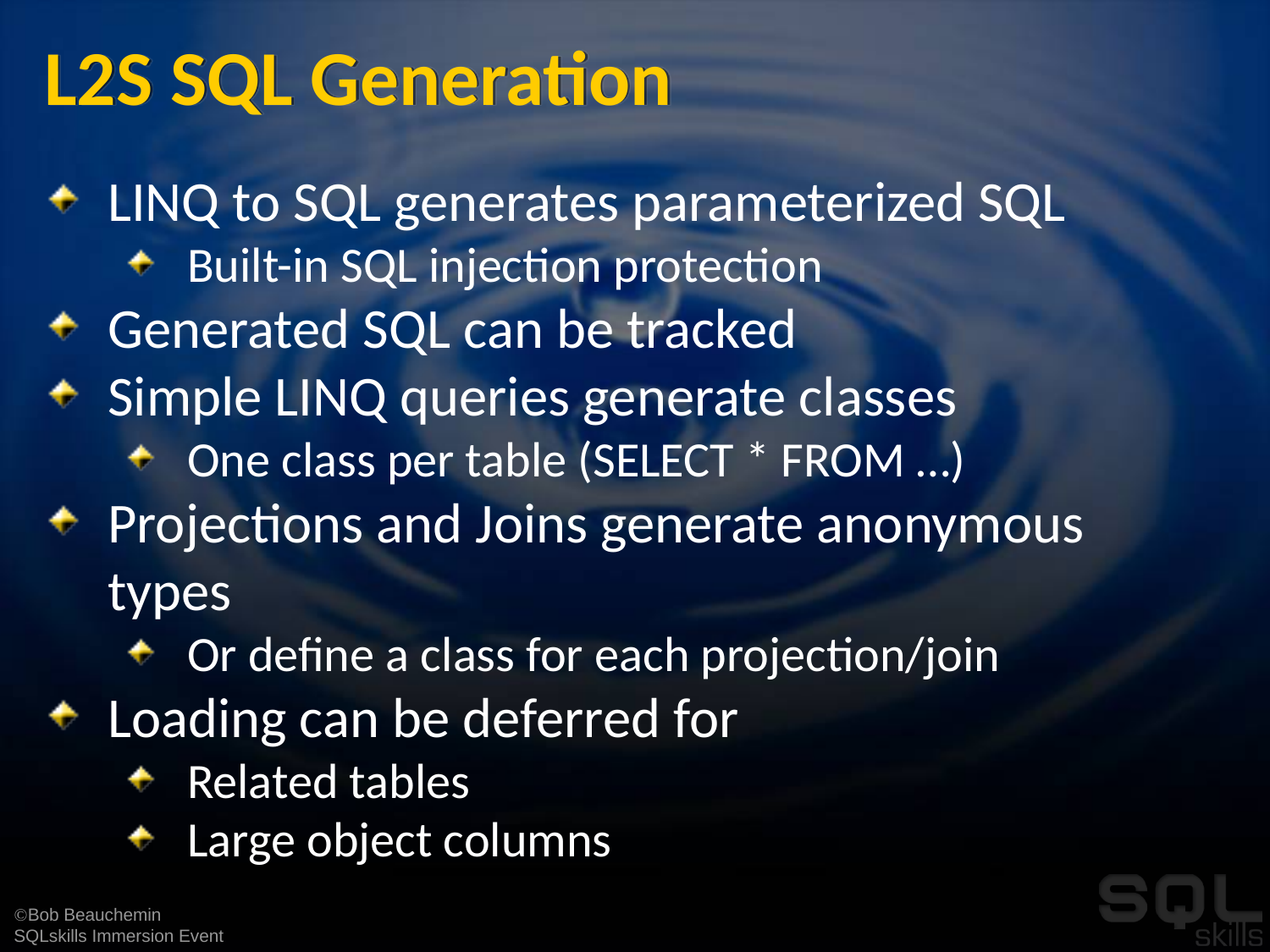

# L2S SQL Generation
LINQ to SQL generates parameterized SQL
Built-in SQL injection protection
Generated SQL can be tracked
Simple LINQ queries generate classes
One class per table (SELECT * FROM …)
Projections and Joins generate anonymous types
Or define a class for each projection/join
Loading can be deferred for
Related tables
Large object columns